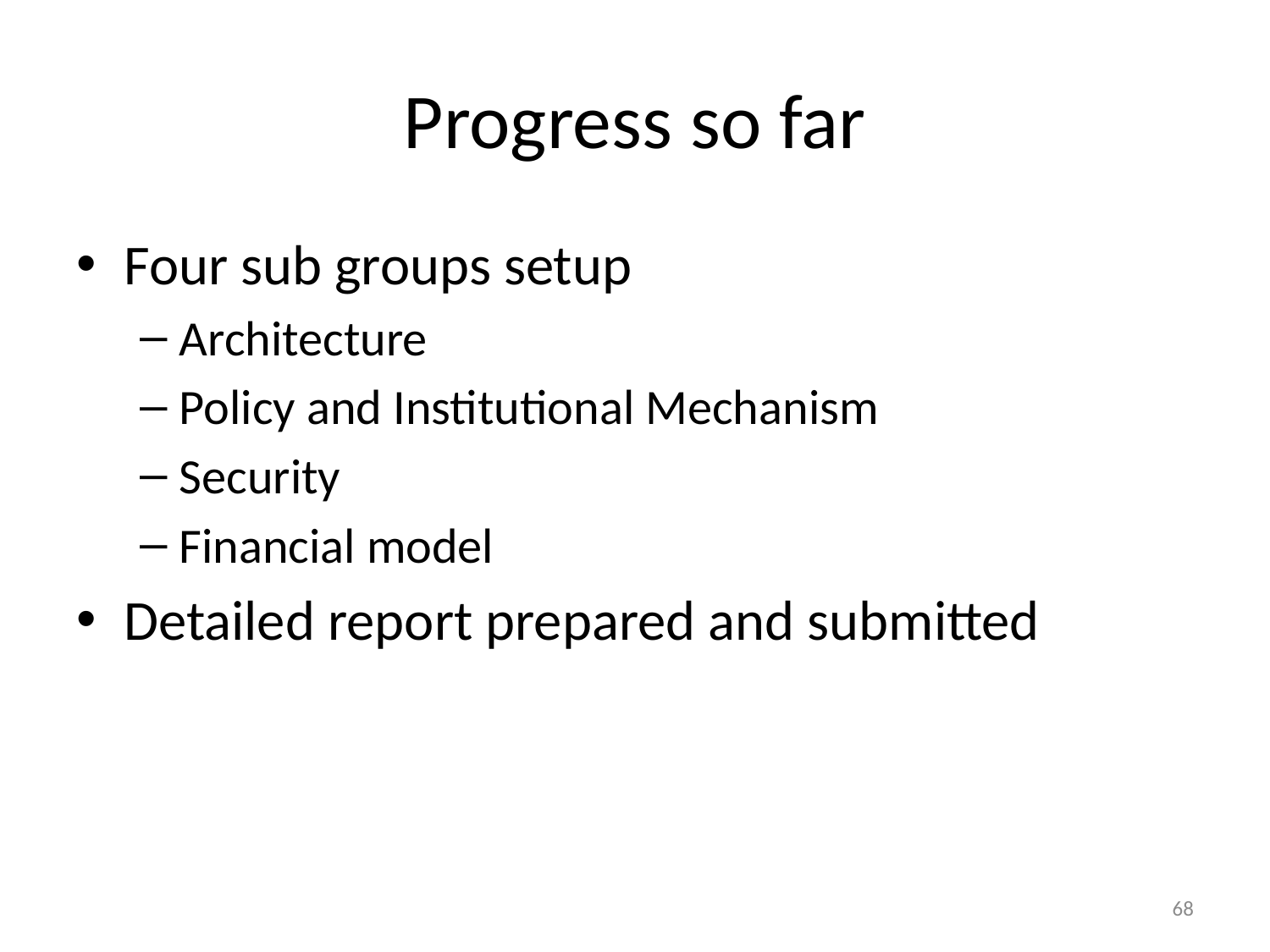

# Progress so far
Four sub groups setup
Architecture
Policy and Institutional Mechanism
Security
Financial model
Detailed report prepared and submitted

68